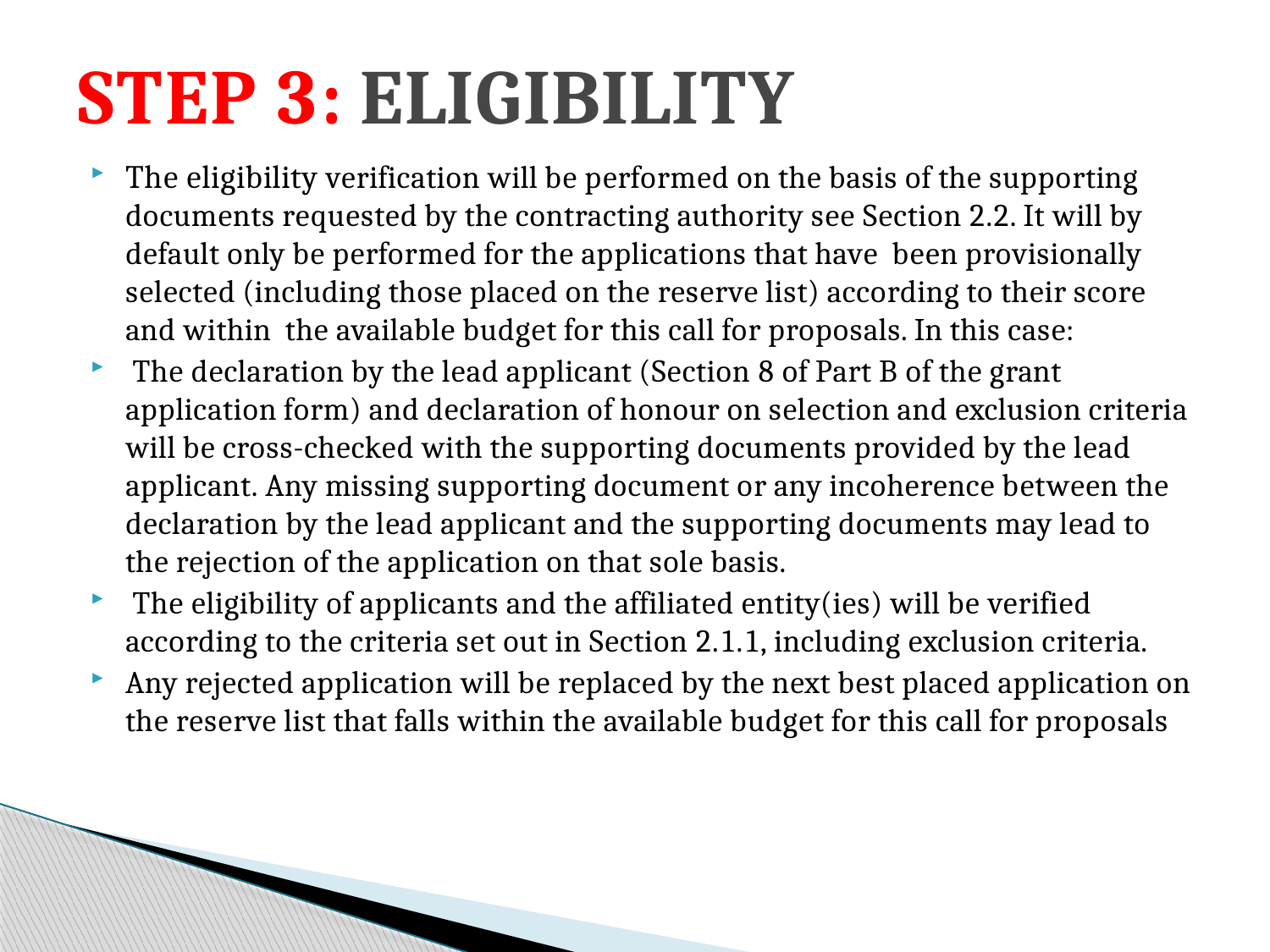

# STEP 3: ELIGIBILITY
The eligibility verification will be performed on the basis of the supporting documents requested by the contracting authority see Section 2.2. It will by default only be performed for the applications that have  been provisionally selected (including those placed on the reserve list) according to their score and within  the available budget for this call for proposals. In this case:
 The declaration by the lead applicant (Section 8 of Part B of the grant application form) and declaration of honour on selection and exclusion criteria will be cross-checked with the supporting documents provided by the lead applicant. Any missing supporting document or any incoherence between the declaration by the lead applicant and the supporting documents may lead to the rejection of the application on that sole basis.
 The eligibility of applicants and the affiliated entity(ies) will be verified according to the criteria set out in Section 2.1.1, including exclusion criteria.
Any rejected application will be replaced by the next best placed application on the reserve list that falls within the available budget for this call for proposals